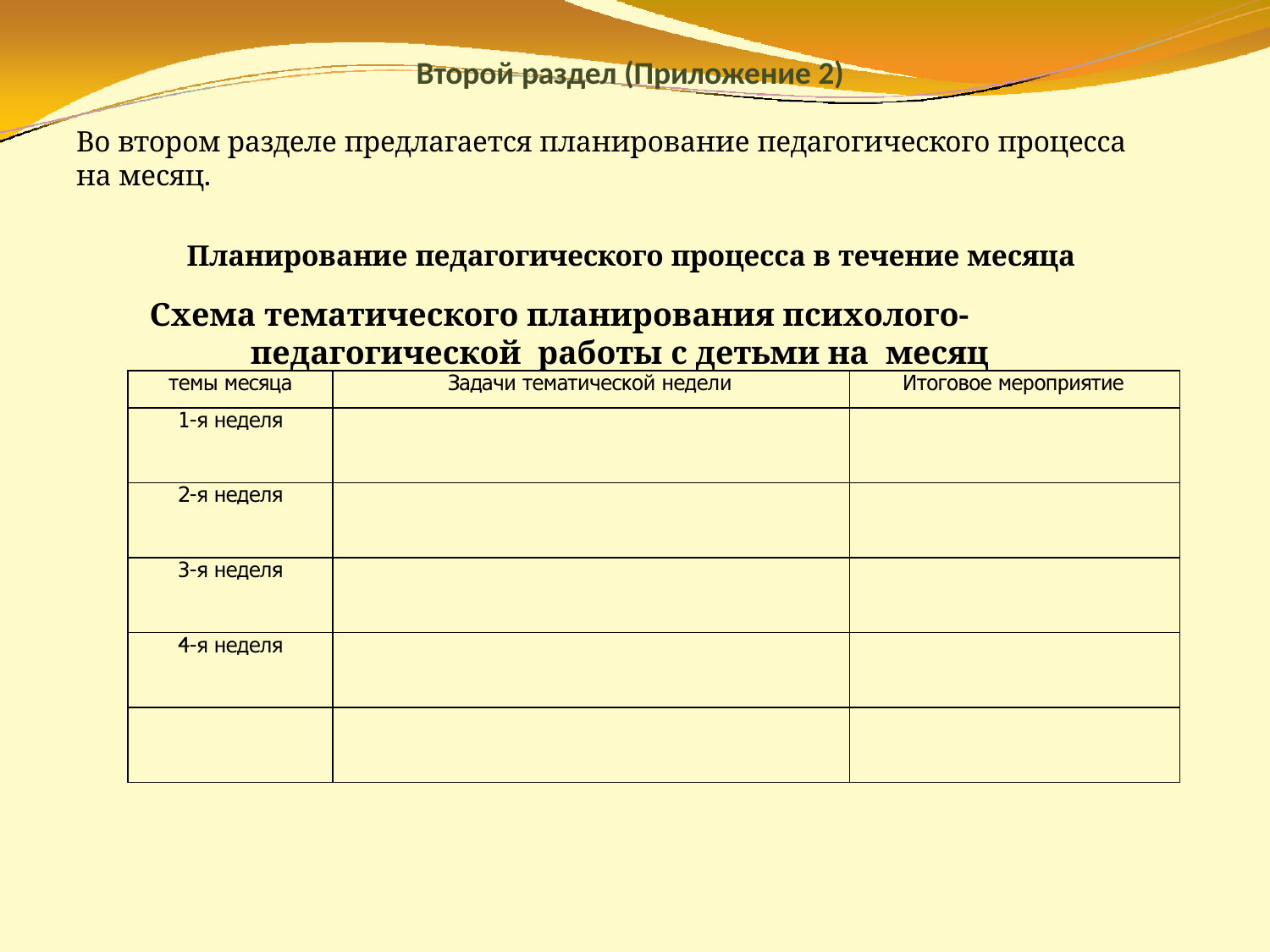

# Второй раздел (Приложение 2)
Во втором разделе предлагается планирование педагогического процесса на месяц.

Планирование педагогического процесса в течение месяца
Схема тематического планирования психолого-педагогической  работы с детьми на	месяц
| темы месяца | Задачи тематической недели | Итоговое мероприятие |
| --- | --- | --- |
| 1-я неделя |  |  |
| 2-я неделя |  |  |
| 3-я неделя |  |  |
| 4-я неделя |  |  |
|  |  |  |